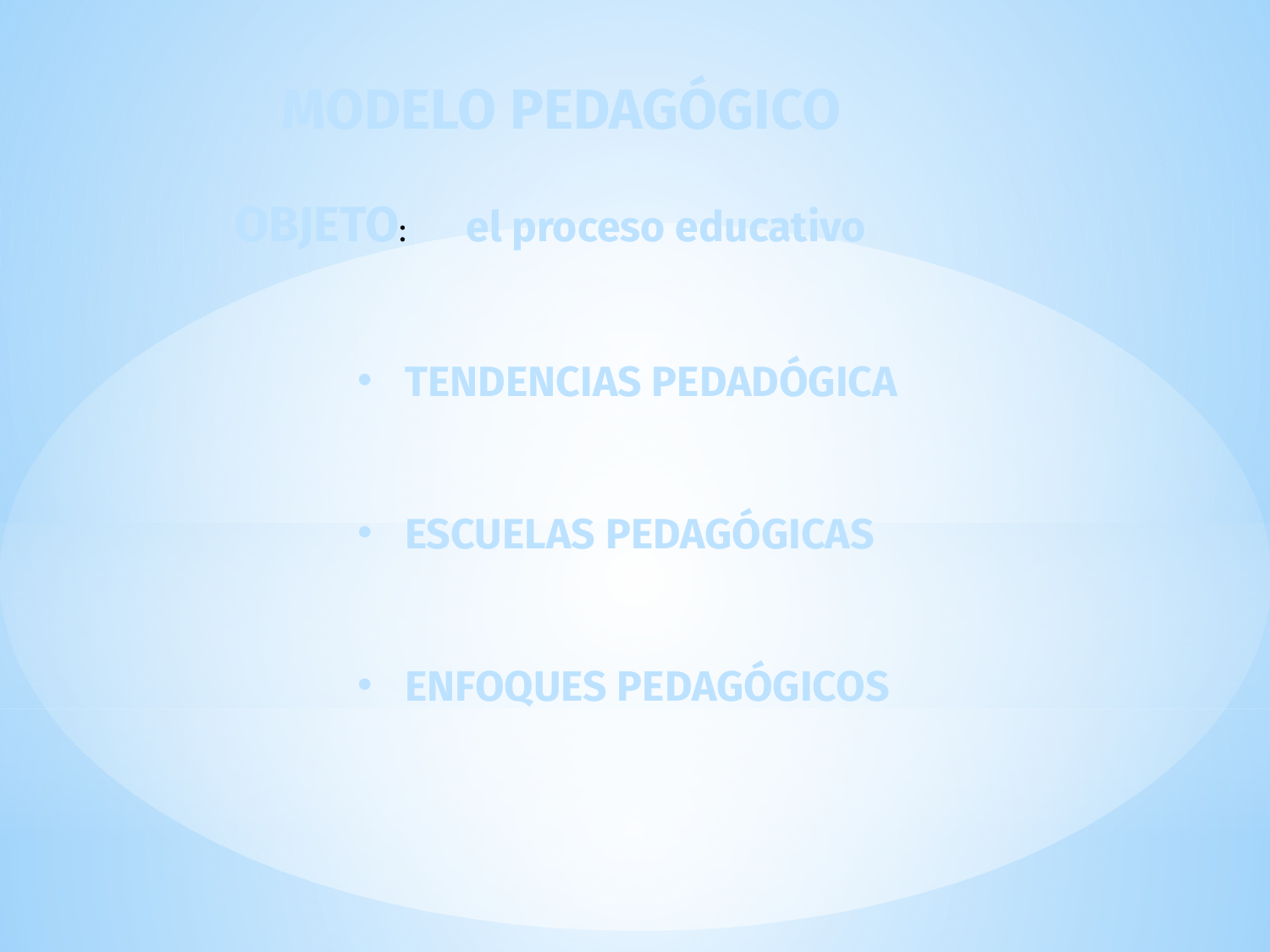

MODELO PEDAGÓGICO

 OBJETO:       el proceso educativo
TENDENCIAS PEDADÓGICA
ESCUELAS PEDAGÓGICAS
ENFOQUES PEDAGÓGICOS